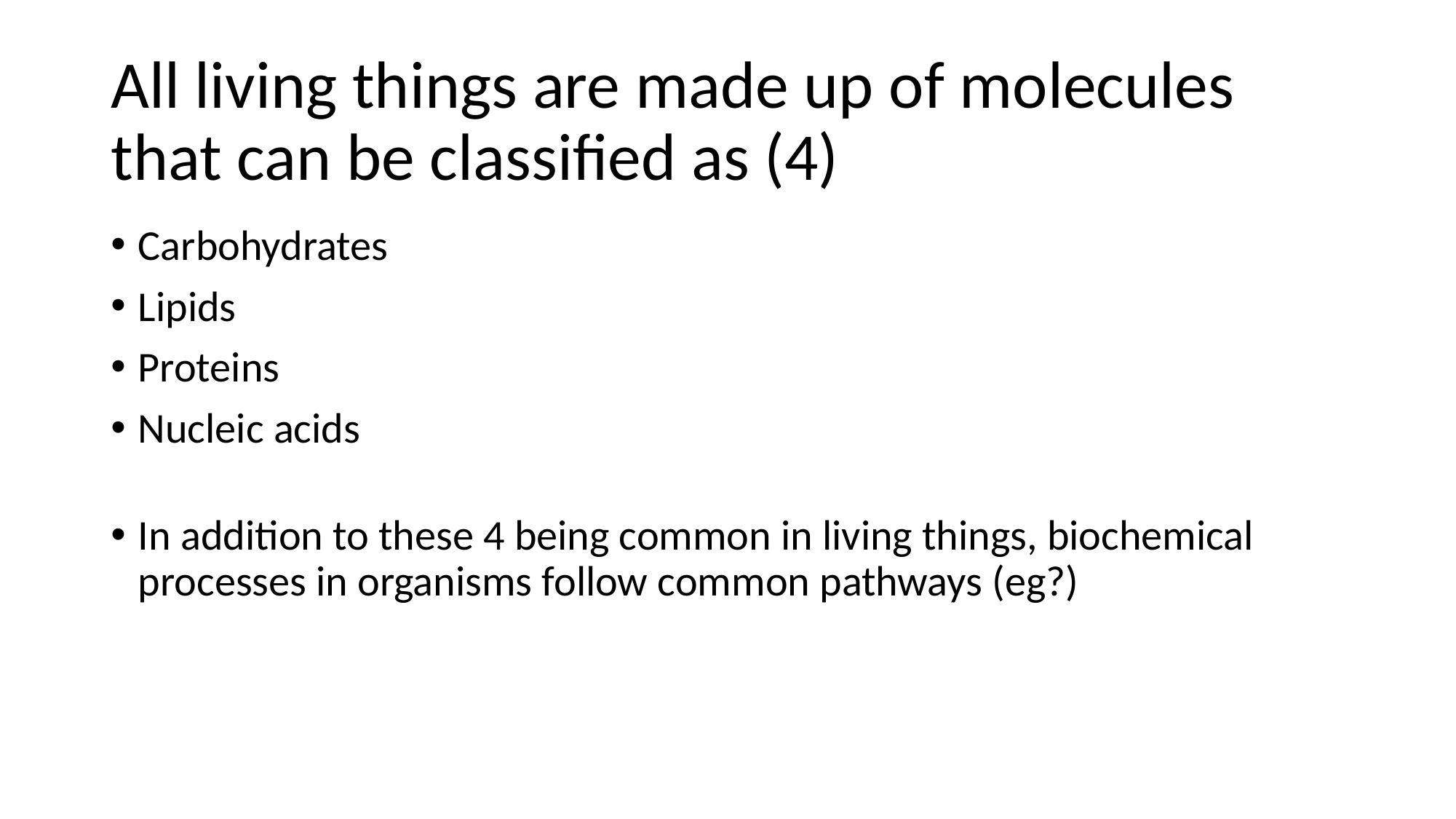

# All living things are made up of molecules that can be classified as (4)
Carbohydrates
Lipids
Proteins
Nucleic acids
In addition to these 4 being common in living things, biochemical processes in organisms follow common pathways (eg?)